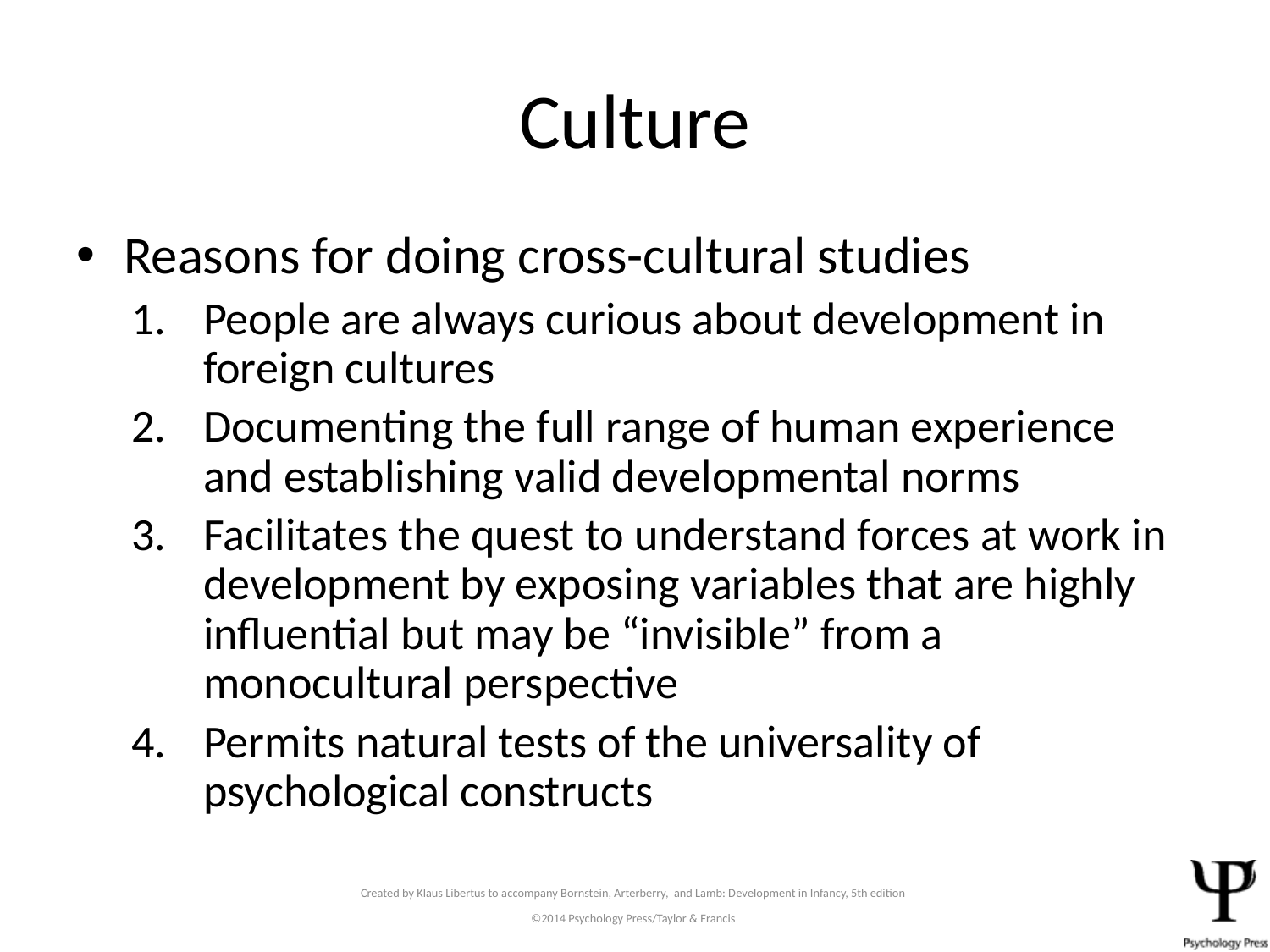

# Culture
Reasons for doing cross-cultural studies
People are always curious about development in foreign cultures
Documenting the full range of human experience and establishing valid developmental norms
Facilitates the quest to understand forces at work in development by exposing variables that are highly influential but may be “invisible” from a monocultural perspective
Permits natural tests of the universality of psychological constructs

Created by Klaus Libertus to accompany Bornstein, Arterberry,  and Lamb: Development in Infancy, 5th edition
©2014 Psychology Press/Taylor & Francis